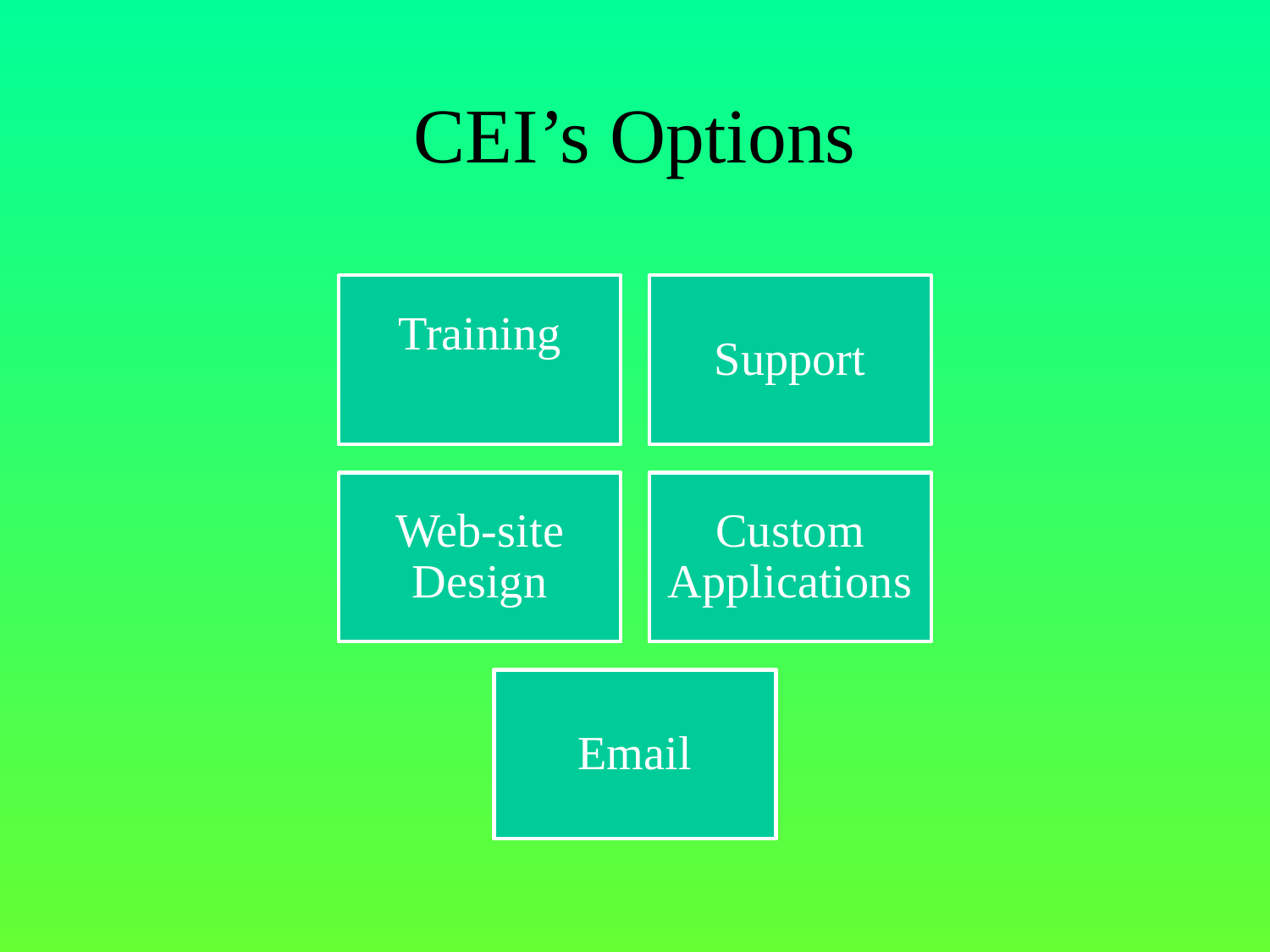

CEI’s Options
Training
Support
Web-site Design
Custom Applications
Email